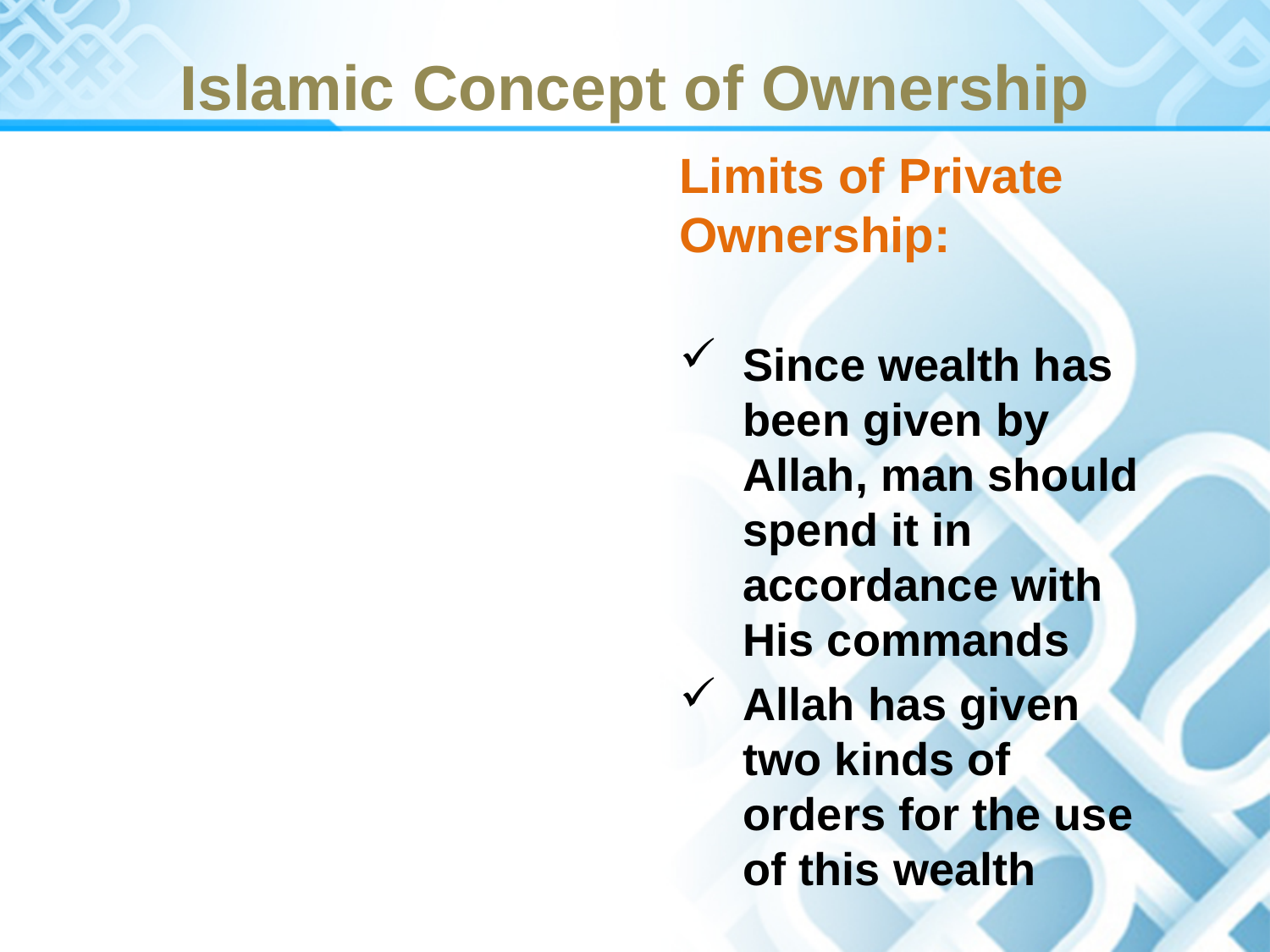

Islamic Concept of Ownership
Limits of Private Ownership:

Since wealth has been given by Allah, man should spend it in accordance with His commands
Allah has given two kinds of orders for the use of this wealth